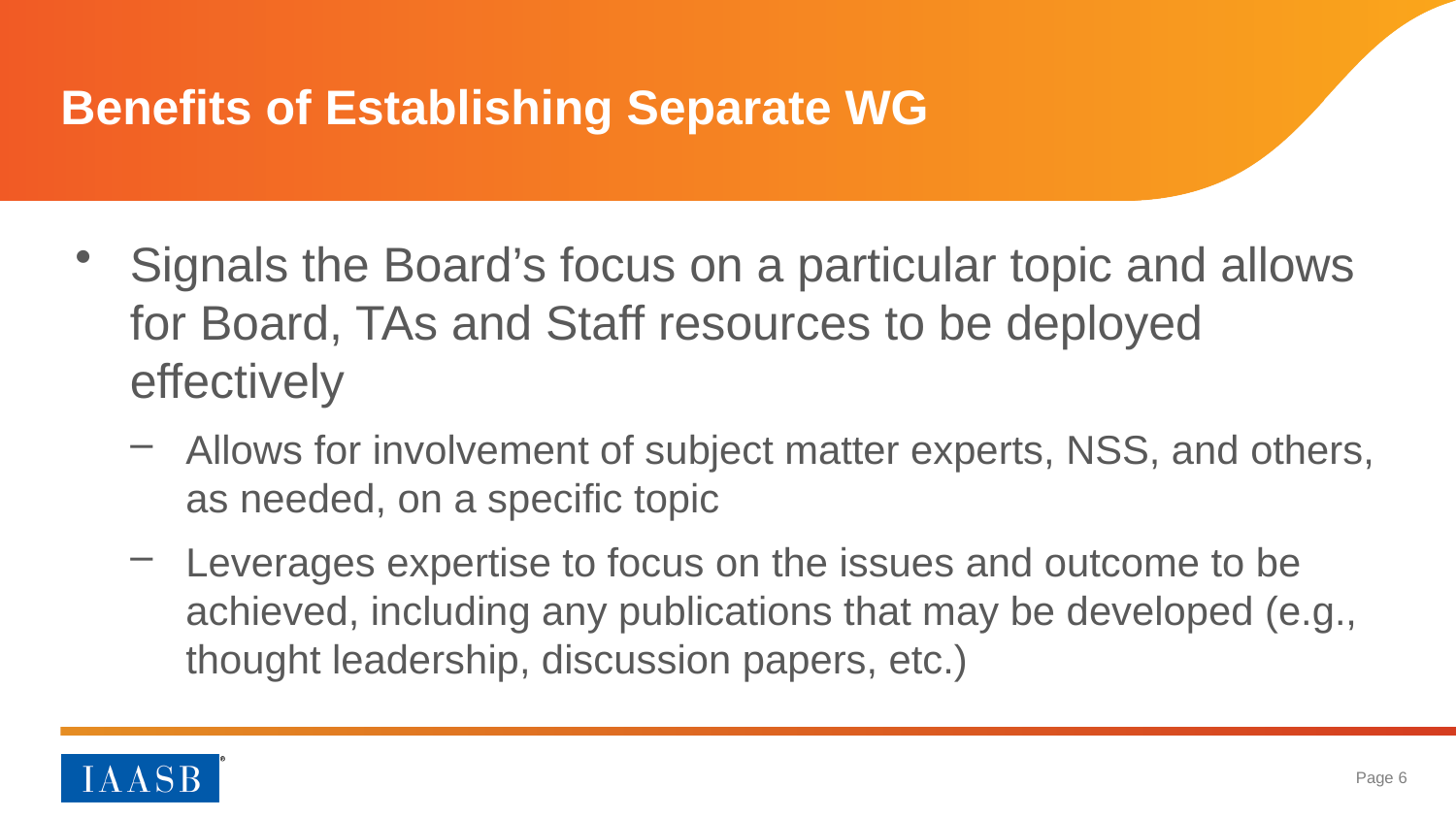

# Benefits of Establishing Separate WG
Signals the Board’s focus on a particular topic and allows for Board, TAs and Staff resources to be deployed effectively
Allows for involvement of subject matter experts, NSS, and others, as needed, on a specific topic
Leverages expertise to focus on the issues and outcome to be achieved, including any publications that may be developed (e.g., thought leadership, discussion papers, etc.)